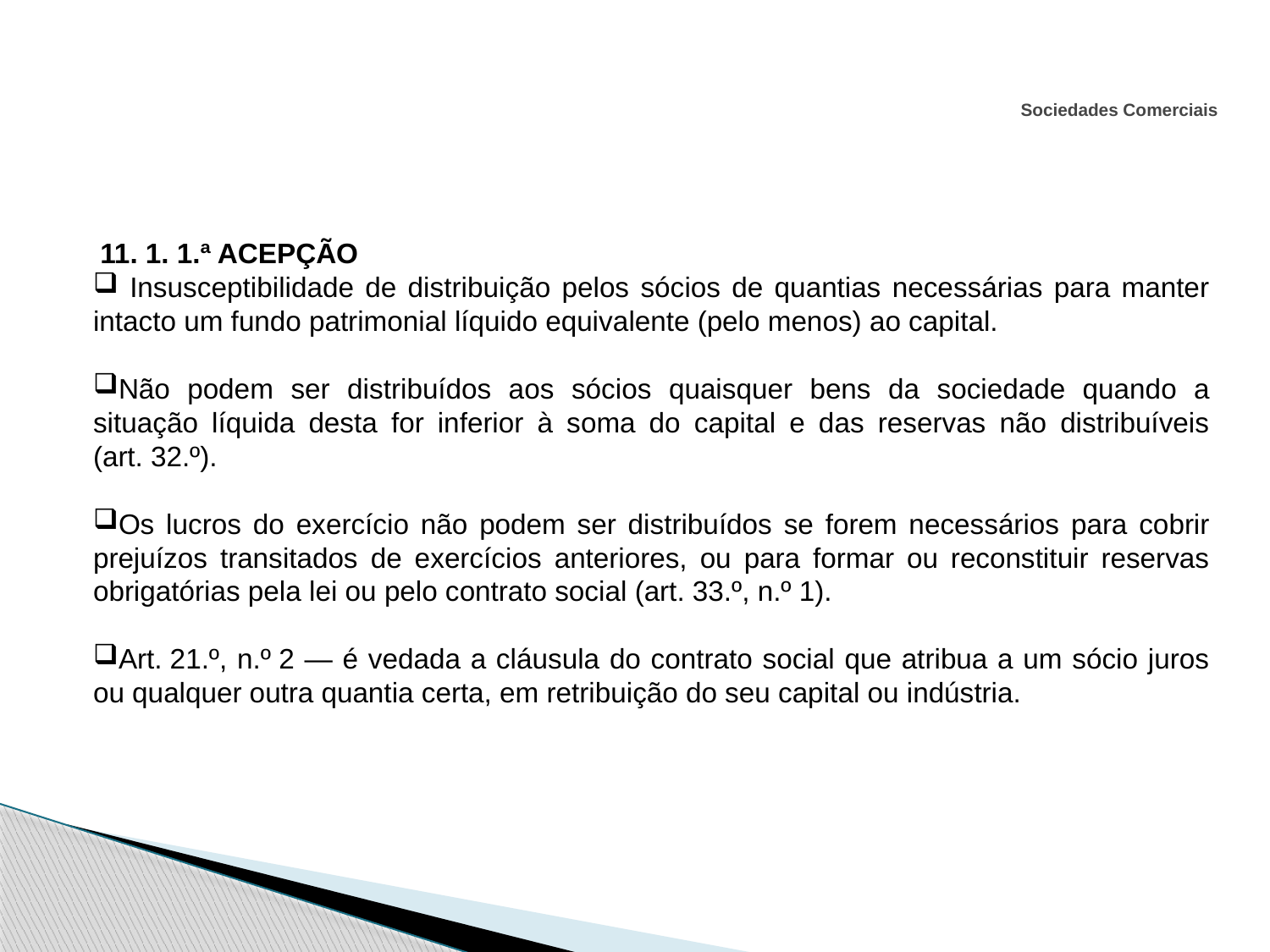

# Sociedades Comerciais
 11. 1. 1.ª ACEPÇÃO
 Insusceptibilidade de distribuição pelos sócios de quantias necessárias para manter intacto um fundo patrimonial líquido equivalente (pelo menos) ao capital.

Não podem ser distribuídos aos sócios quaisquer bens da sociedade quando a situação líquida desta for inferior à soma do capital e das reservas não distribuíveis (art. 32.º).

Os lucros do exercício não podem ser distribuídos se forem necessários para cobrir prejuízos transitados de exercícios anteriores, ou para formar ou reconstituir reservas obrigatórias pela lei ou pelo contrato social (art. 33.º, n.º 1).

Art. 21.º, n.º 2 ― é vedada a cláusula do contrato social que atribua a um sócio juros ou qualquer outra quantia certa, em retribuição do seu capital ou indústria.